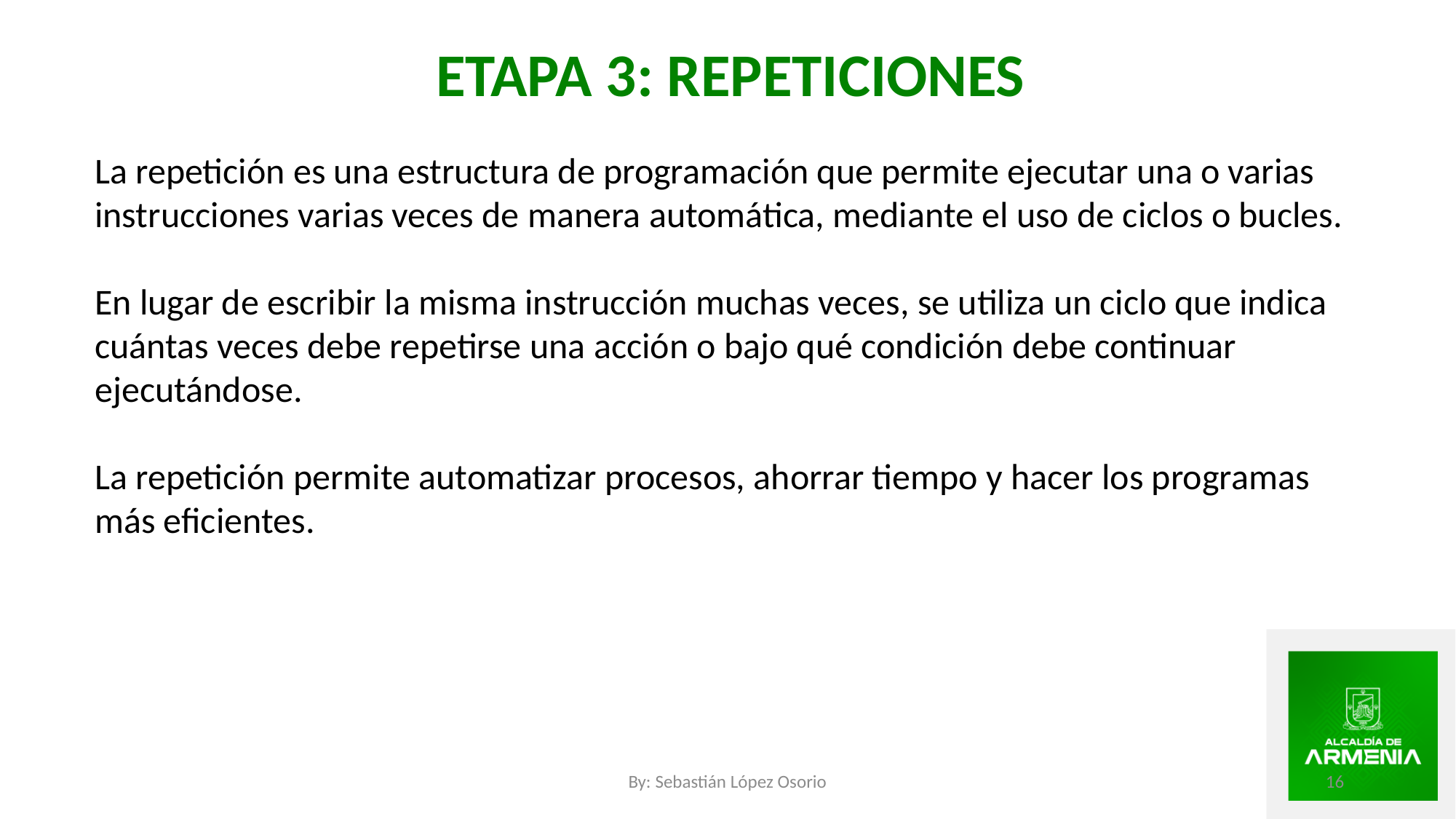

ETAPA 3: REPETICIONES
La repetición es una estructura de programación que permite ejecutar una o varias instrucciones varias veces de manera automática, mediante el uso de ciclos o bucles.

En lugar de escribir la misma instrucción muchas veces, se utiliza un ciclo que indica cuántas veces debe repetirse una acción o bajo qué condición debe continuar ejecutándose.

La repetición permite automatizar procesos, ahorrar tiempo y hacer los programas más eficientes.
By: Sebastián López Osorio
16